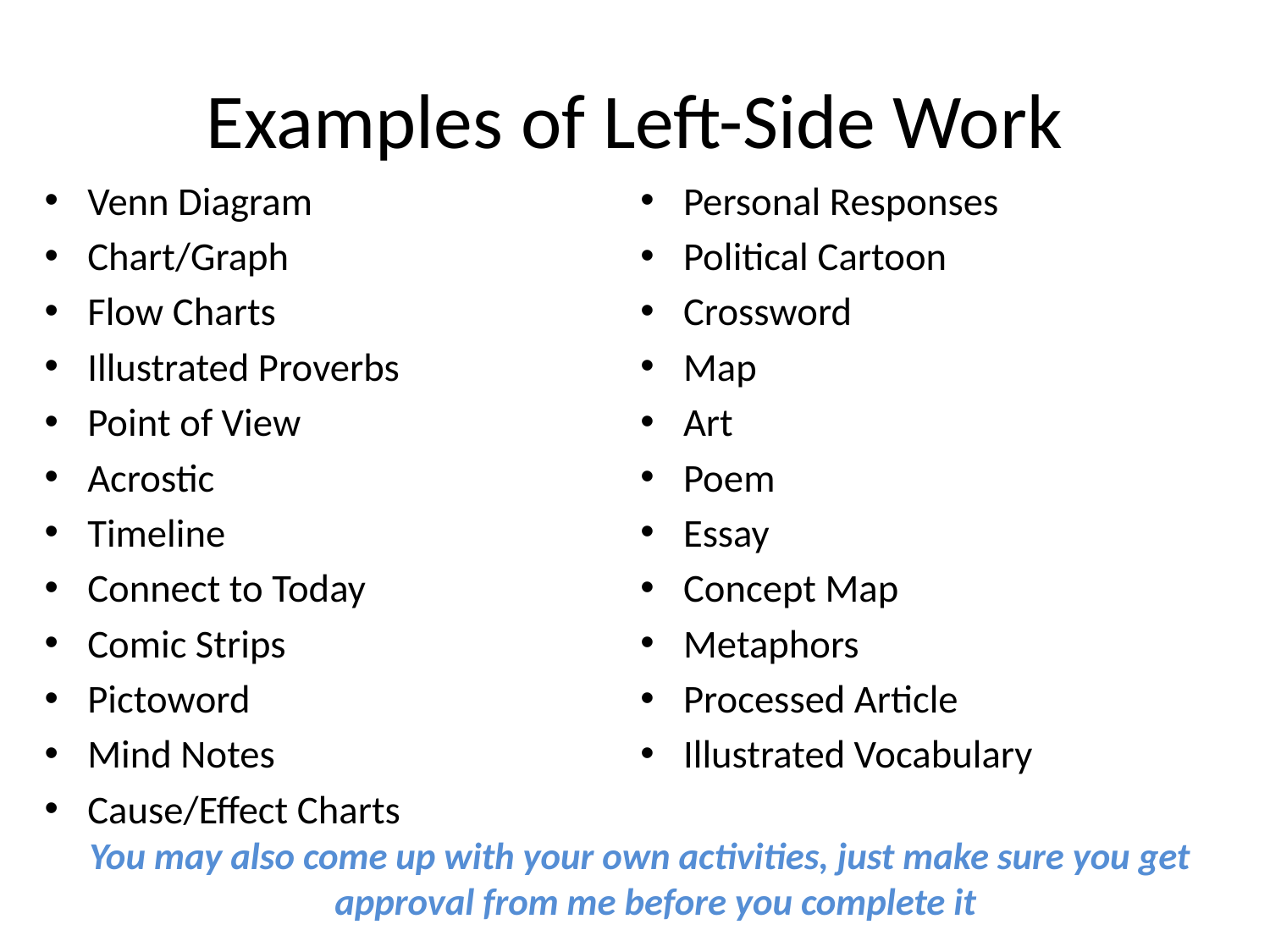

# Examples of Left-Side Work
Venn Diagram
Chart/Graph
Flow Charts
Illustrated Proverbs
Point of View
Acrostic
Timeline
Connect to Today
Comic Strips
Pictoword
Mind Notes
Cause/Effect Charts
Personal Responses
Political Cartoon
Crossword
Map
Art
Poem
Essay
Concept Map
Metaphors
Processed Article
Illustrated Vocabulary
You may also come up with your own activities, just make sure you get approval from me before you complete it